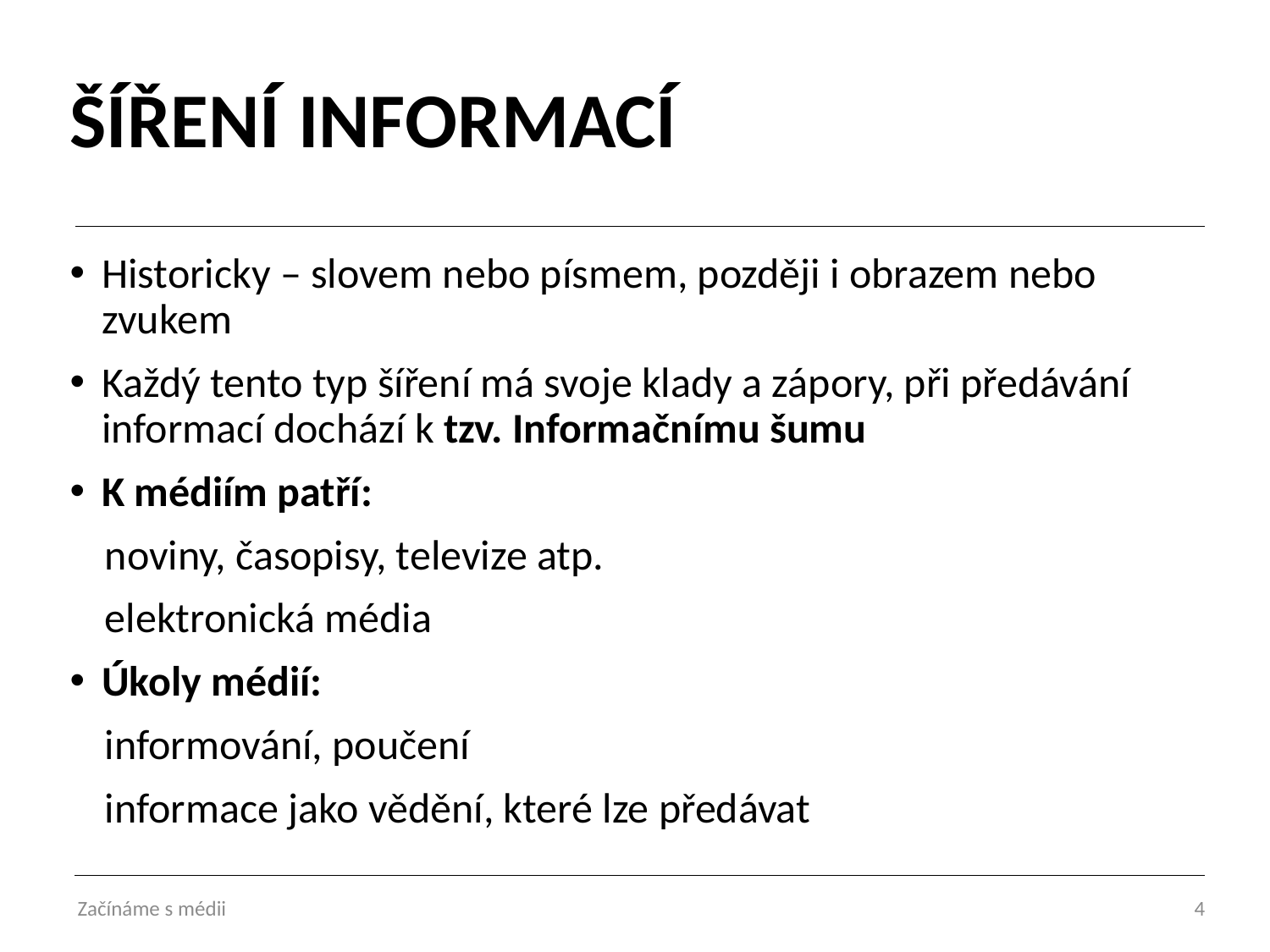

# ŠÍŘENÍ INFORMACÍ
Historicky – slovem nebo písmem, později i obrazem nebo zvukem
Každý tento typ šíření má svoje klady a zápory, při předávání informací dochází k tzv. Informačnímu šumu
K médiím patří:
noviny, časopisy, televize atp.
elektronická média
Úkoly médií:
informování, poučení
informace jako vědění, které lze předávat

Začínáme s médii
4